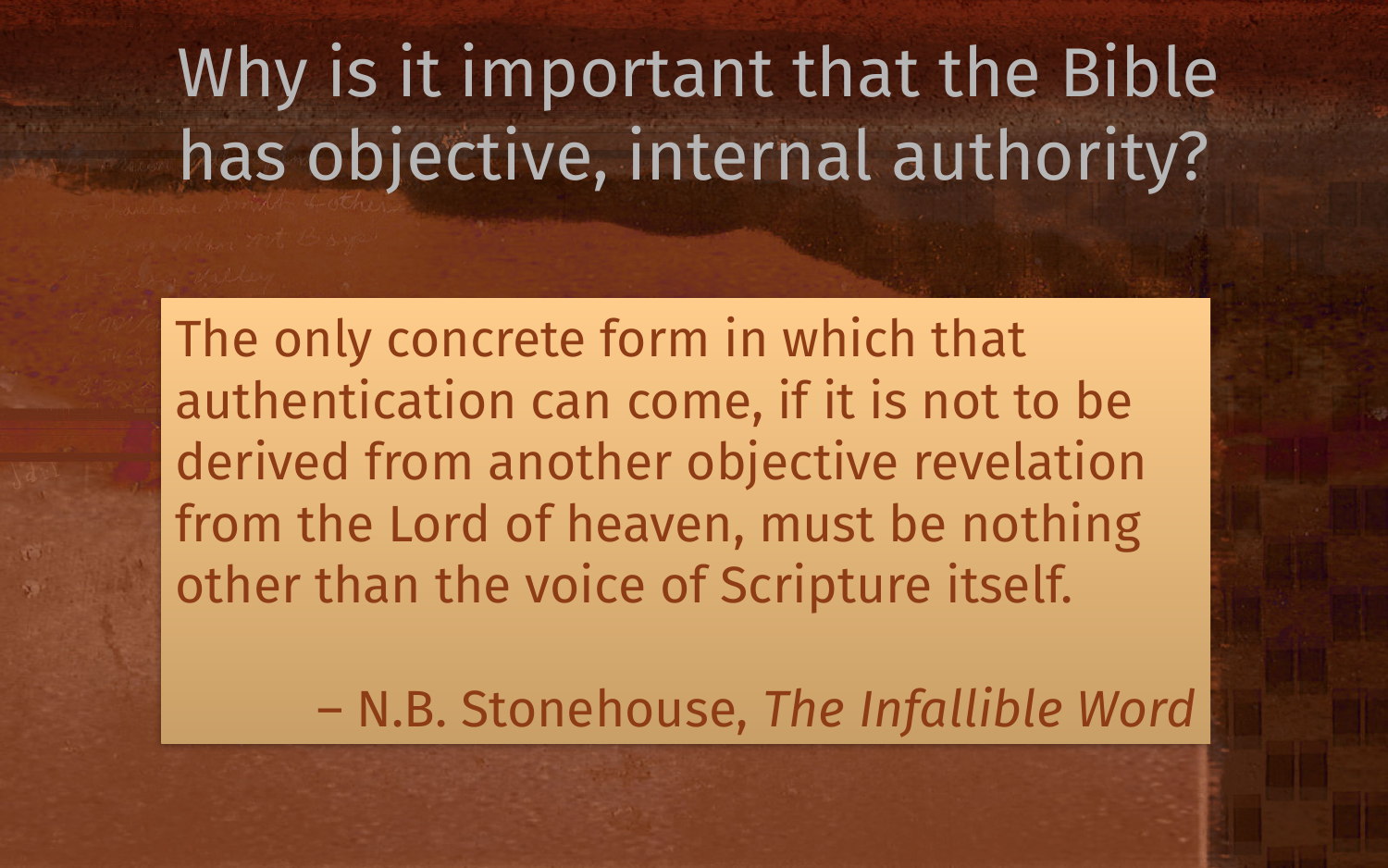

Why is it important that the Bible has objective, internal authority?
The only concrete form in which that authentication can come, if it is not to be derived from another objective revelation from the Lord of heaven, must be nothing other than the voice of Scripture itself.
– N.B. Stonehouse, The Infallible Word